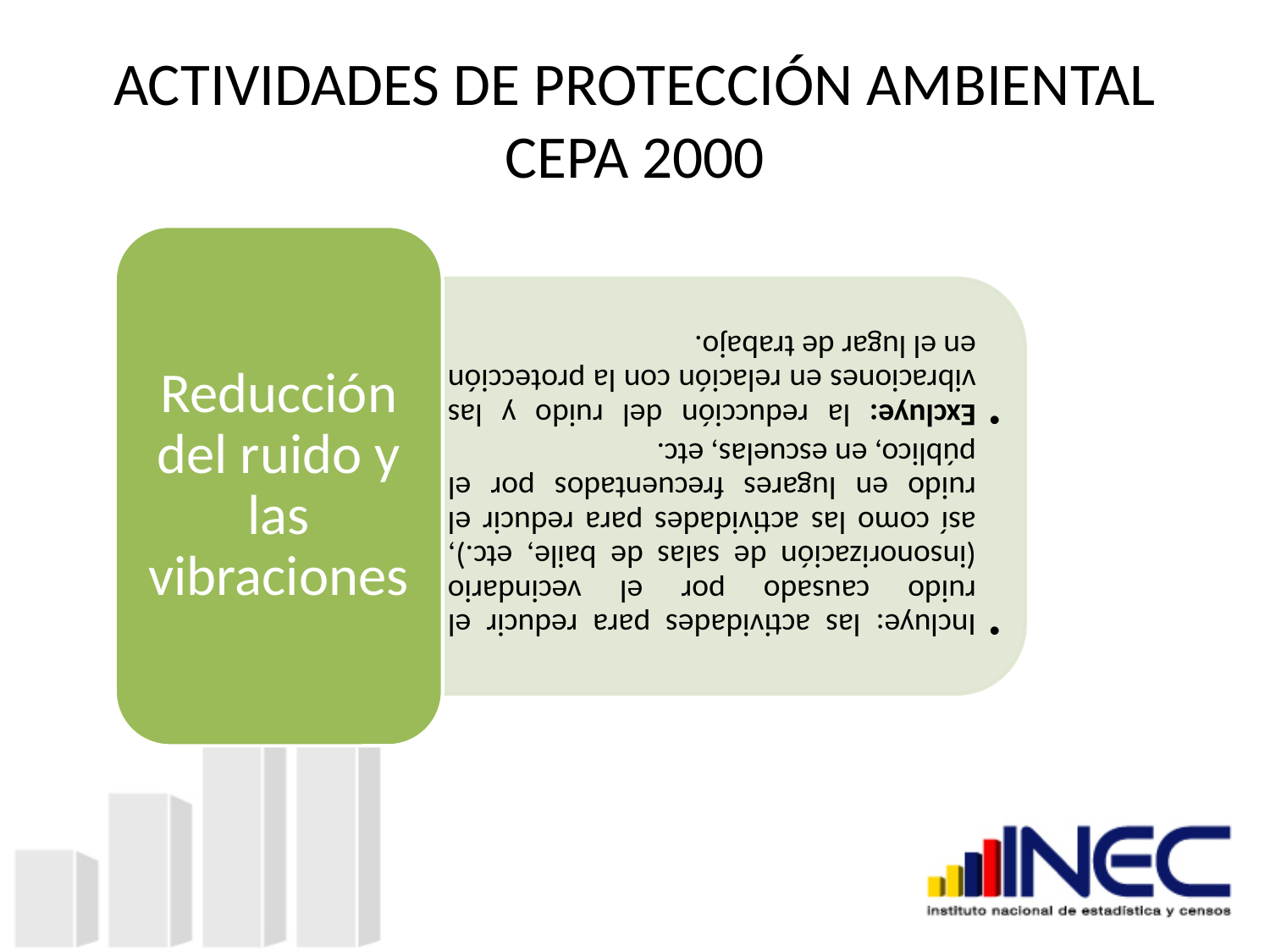

# ACTIVIDADES DE PROTECCIÓN AMBIENTAL CEPA 2000
Incluye: las actividades para reducir el ruido causado por el vecindario (insonorización de salas de baile, etc.), así como las actividades para reducir el ruido en lugares frecuentados por el público, en escuelas, etc.
Excluye: la reducción del ruido y las vibraciones en relación con la protección en el lugar de trabajo.
Reducción del ruido y las vibraciones